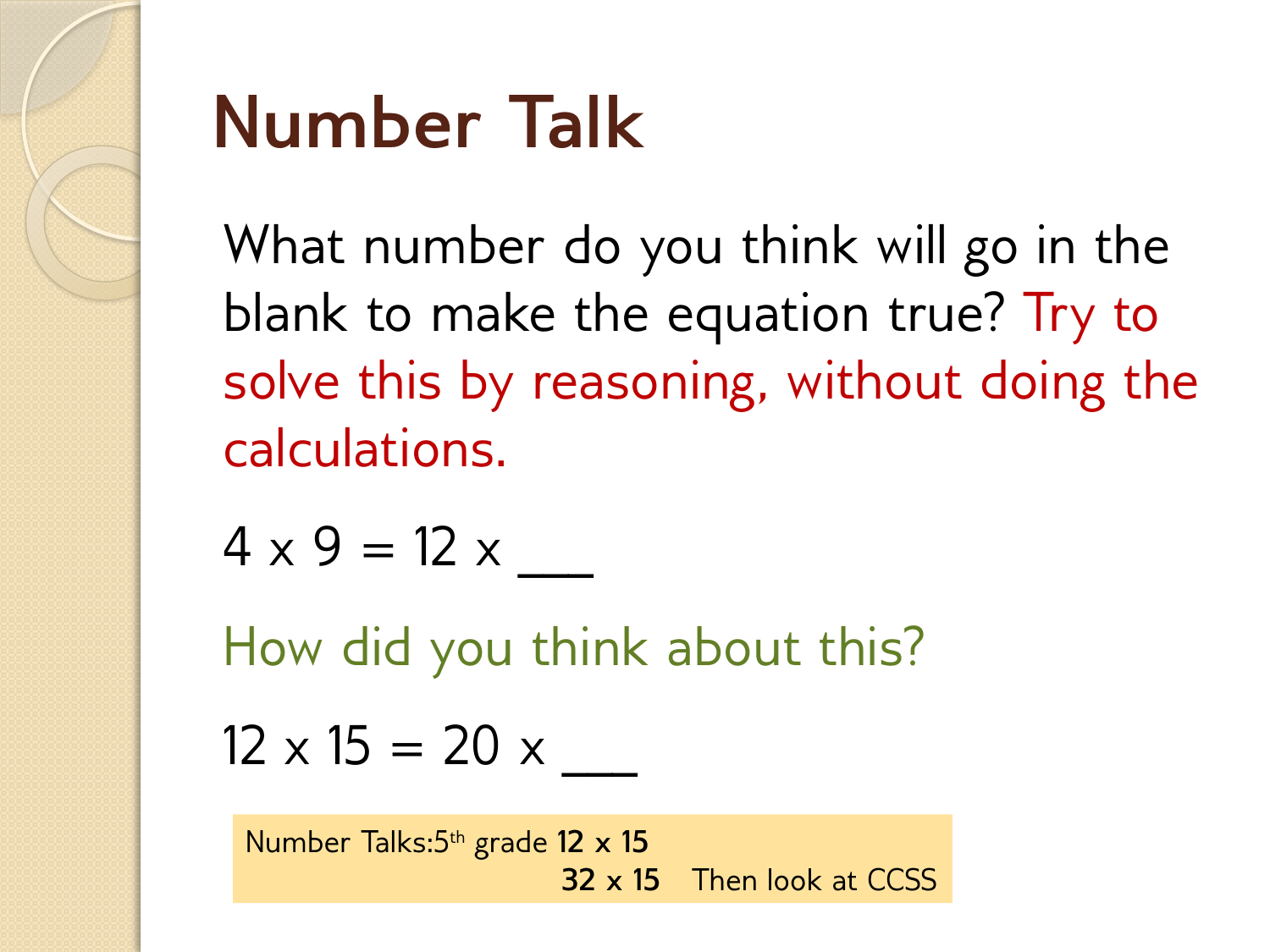

# Number Talk
What number do you think will go in the blank to make the equation true? Try to solve this by reasoning, without doing the calculations.
4 x 9 = 12 x ___
How did you think about this?
12 x 15 = 20 x ___

Number Talks:5th grade 12 x 15
		      32 x 15   Then look at CCSS